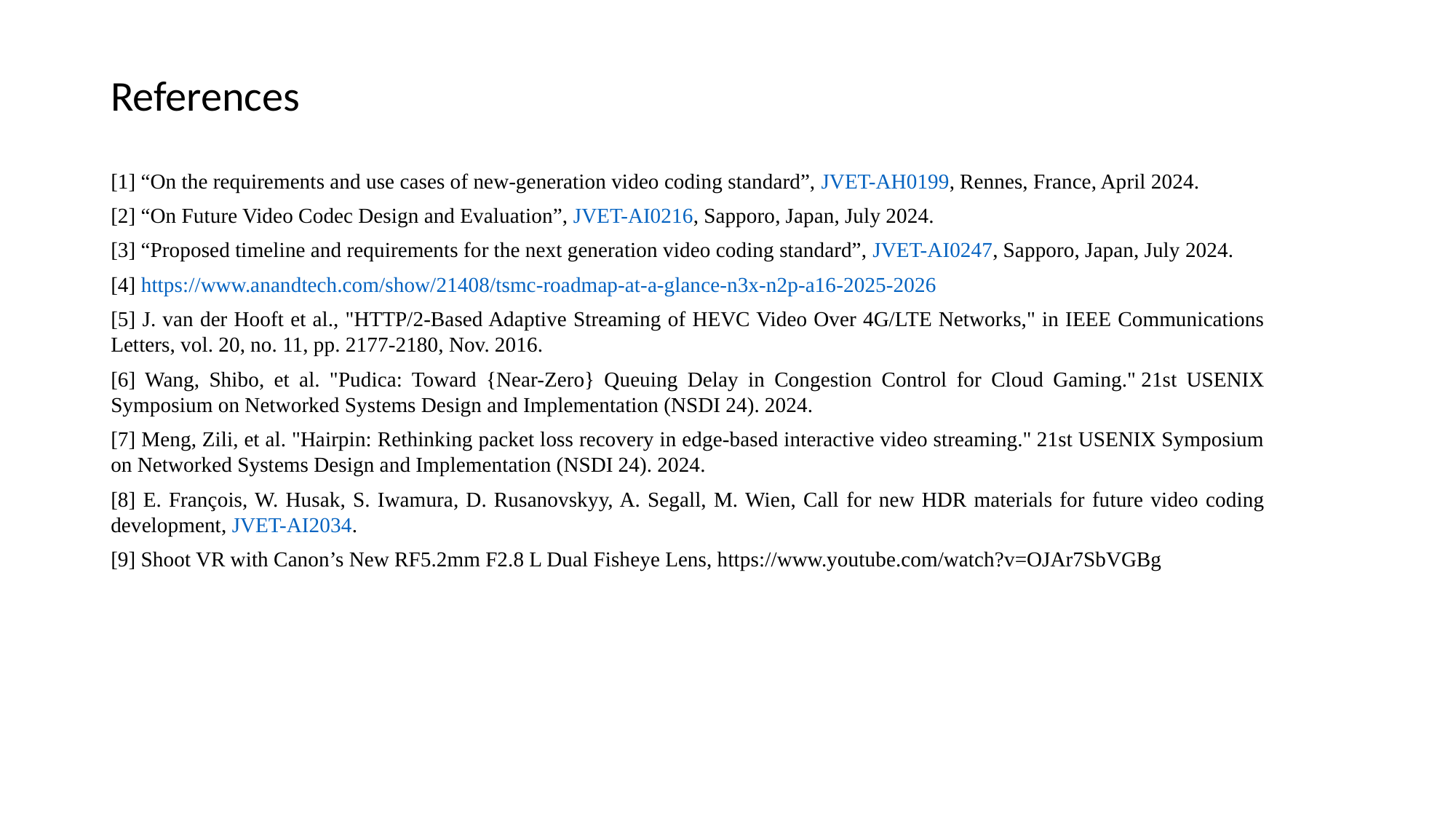

# References
[1] “On the requirements and use cases of new-generation video coding standard”, JVET-AH0199, Rennes, France, April 2024.
[2] “On Future Video Codec Design and Evaluation”, JVET-AI0216, Sapporo, Japan, July 2024.
[3] “Proposed timeline and requirements for the next generation video coding standard”, JVET-AI0247, Sapporo, Japan, July 2024.
[4] https://www.anandtech.com/show/21408/tsmc-roadmap-at-a-glance-n3x-n2p-a16-2025-2026
[5] J. van der Hooft et al., "HTTP/2-Based Adaptive Streaming of HEVC Video Over 4G/LTE Networks," in IEEE Communications Letters, vol. 20, no. 11, pp. 2177-2180, Nov. 2016.
[6] Wang, Shibo, et al. "Pudica: Toward {Near-Zero} Queuing Delay in Congestion Control for Cloud Gaming." 21st USENIX Symposium on Networked Systems Design and Implementation (NSDI 24). 2024.
[7] Meng, Zili, et al. "Hairpin: Rethinking packet loss recovery in edge-based interactive video streaming." 21st USENIX Symposium on Networked Systems Design and Implementation (NSDI 24). 2024.
[8] E. François, W. Husak, S. Iwamura, D. Rusanovskyy, A. Segall, M. Wien, Call for new HDR materials for future video coding development, JVET-AI2034.
[9] Shoot VR with Canon’s New RF5.2mm F2.8 L Dual Fisheye Lens, https://www.youtube.com/watch?v=OJAr7SbVGBg